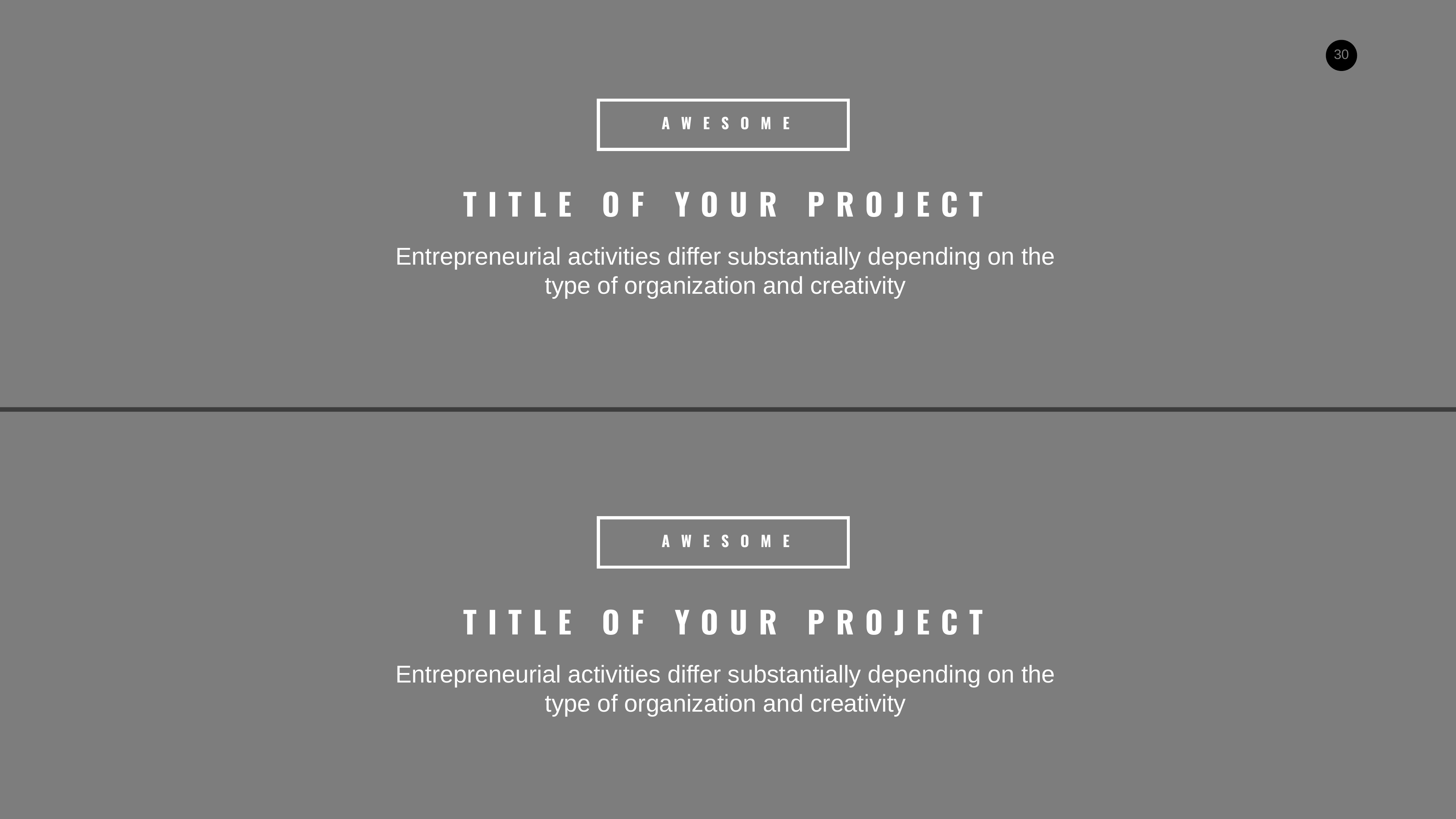

AWESOME
TITLE OF YOUR PROJECT
Entrepreneurial activities differ substantially depending on the type of organization and creativity

AWESOME
TITLE OF YOUR PROJECT
Entrepreneurial activities differ substantially depending on the type of organization and creativity